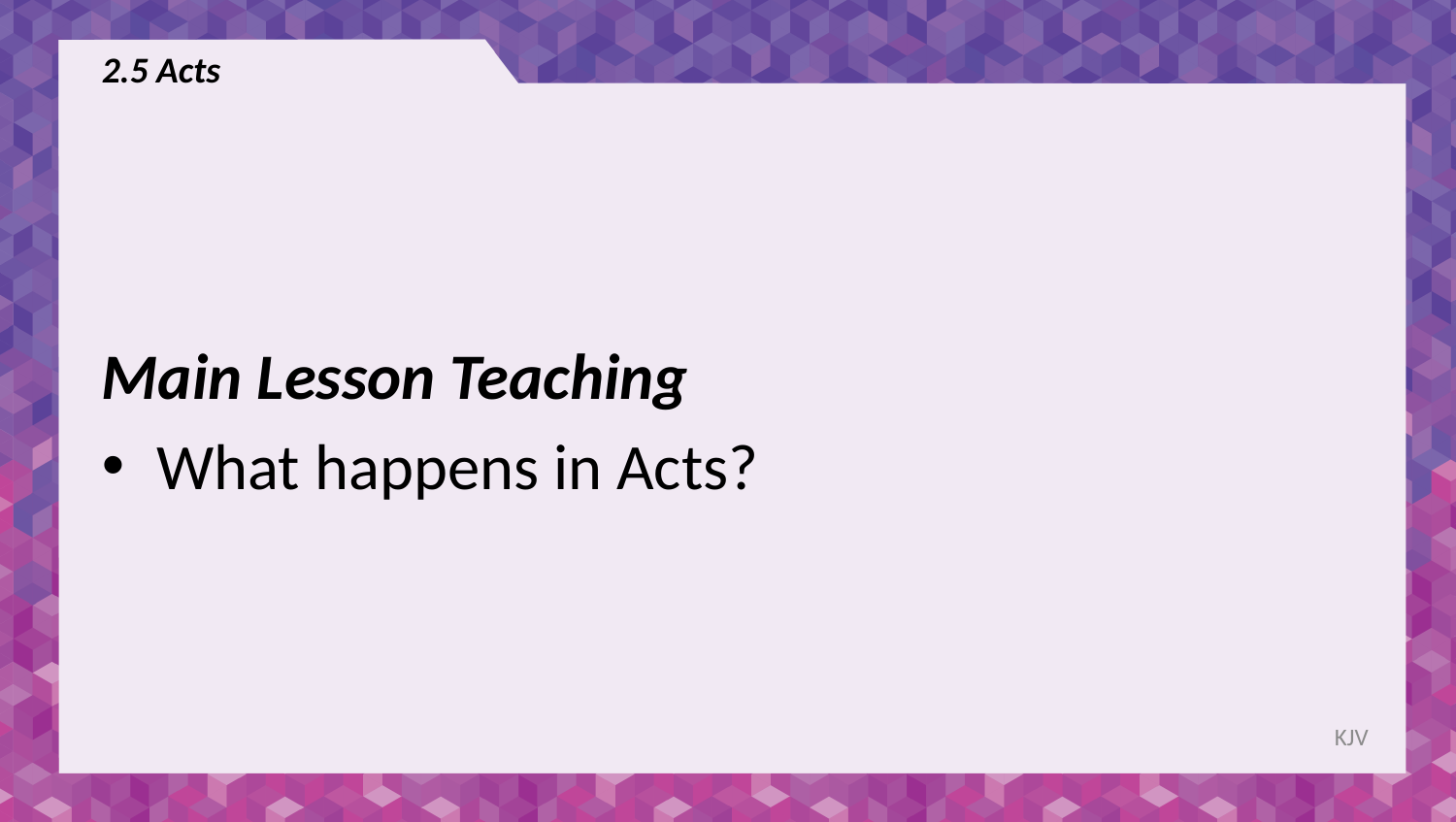

# 2.5 Acts
Main Lesson Teaching
What happens in Acts?
KJV